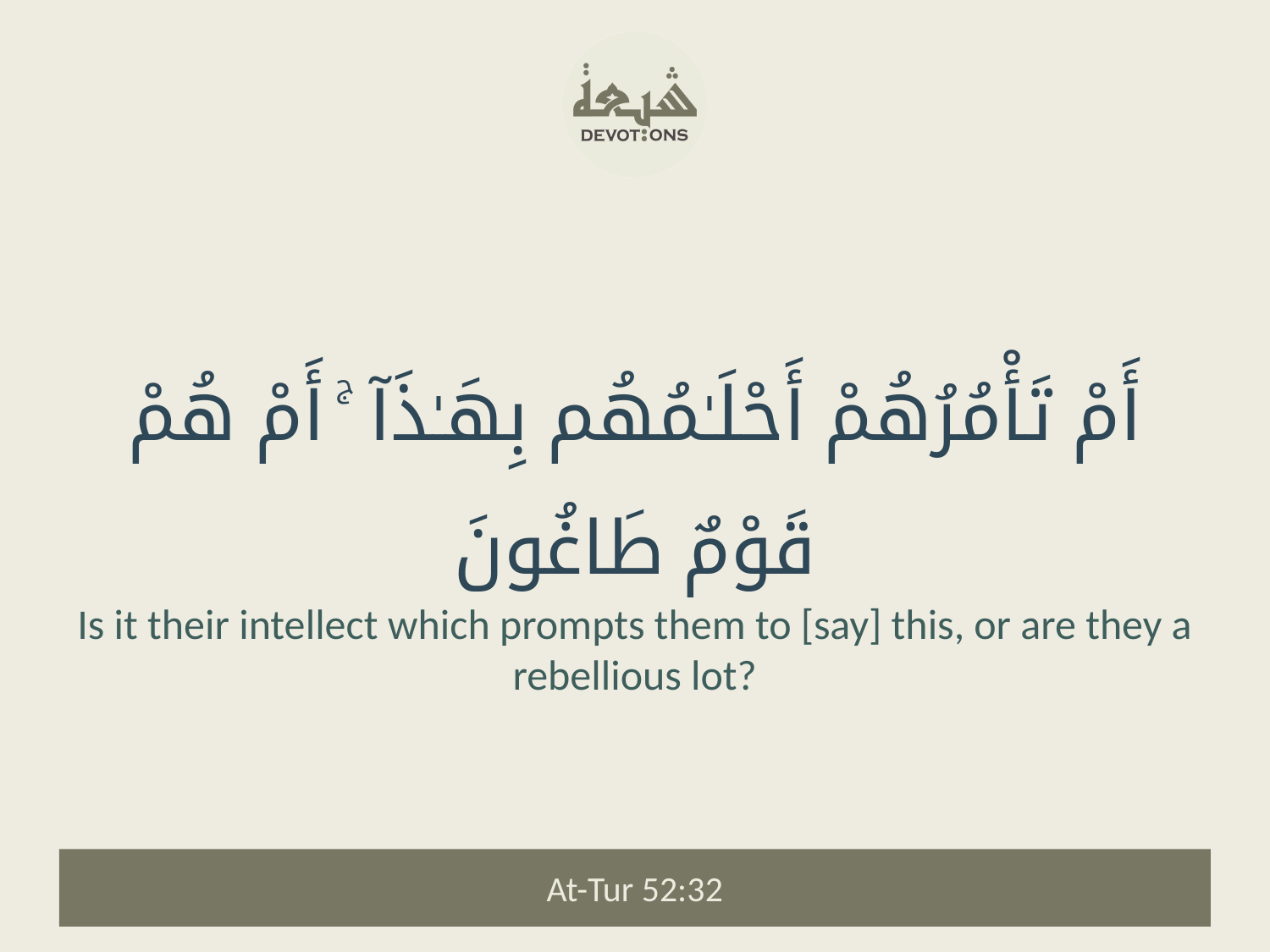

أَمْ تَأْمُرُهُمْ أَحْلَـٰمُهُم بِهَـٰذَآ ۚ أَمْ هُمْ قَوْمٌ طَاغُونَ
Is it their intellect which prompts them to [say] this, or are they a rebellious lot?
At-Tur 52:32